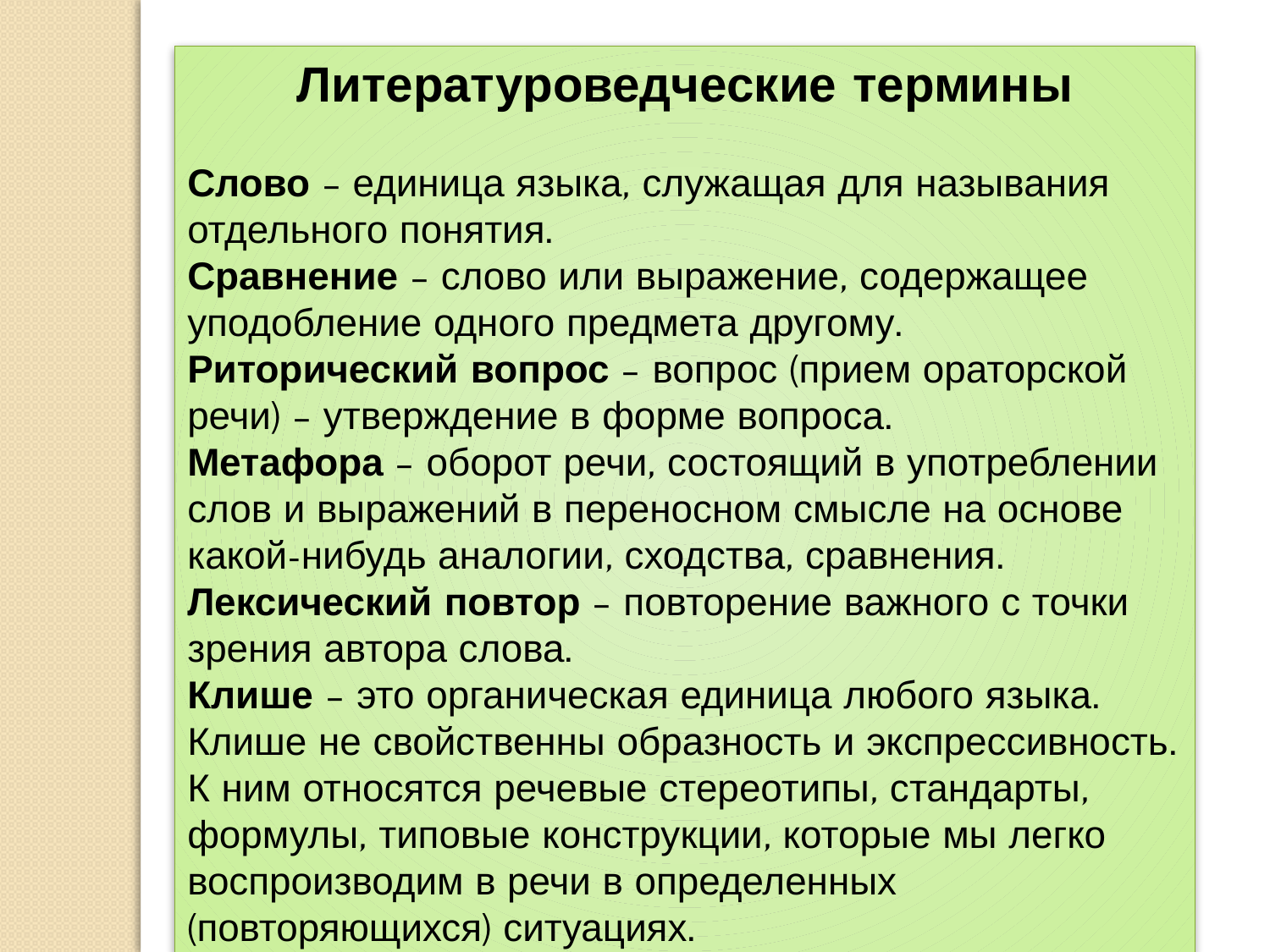

Литературоведческие термины

Слово – единица языка, служащая для называния отдельного понятия.
Сравнение – слово или выражение, содержащее уподобление одного предмета другому.
Риторический вопрос – вопрос (прием ораторской речи) – утверждение в форме вопроса.
Метафора – оборот речи, состоящий в употреблении слов и выражений в переносном смысле на основе какой-нибудь аналогии, сходства, сравнения.
Лексический повтор – повторение важного с точки зрения автора слова.
Клише – это органическая единица любого языка.
Клише не свойственны образность и экспрессивность. К ним относятся речевые стереотипы, стандарты, формулы, типовые конструкции, которые мы легко воспроизводим в речи в определенных (повторяющихся) ситуациях.